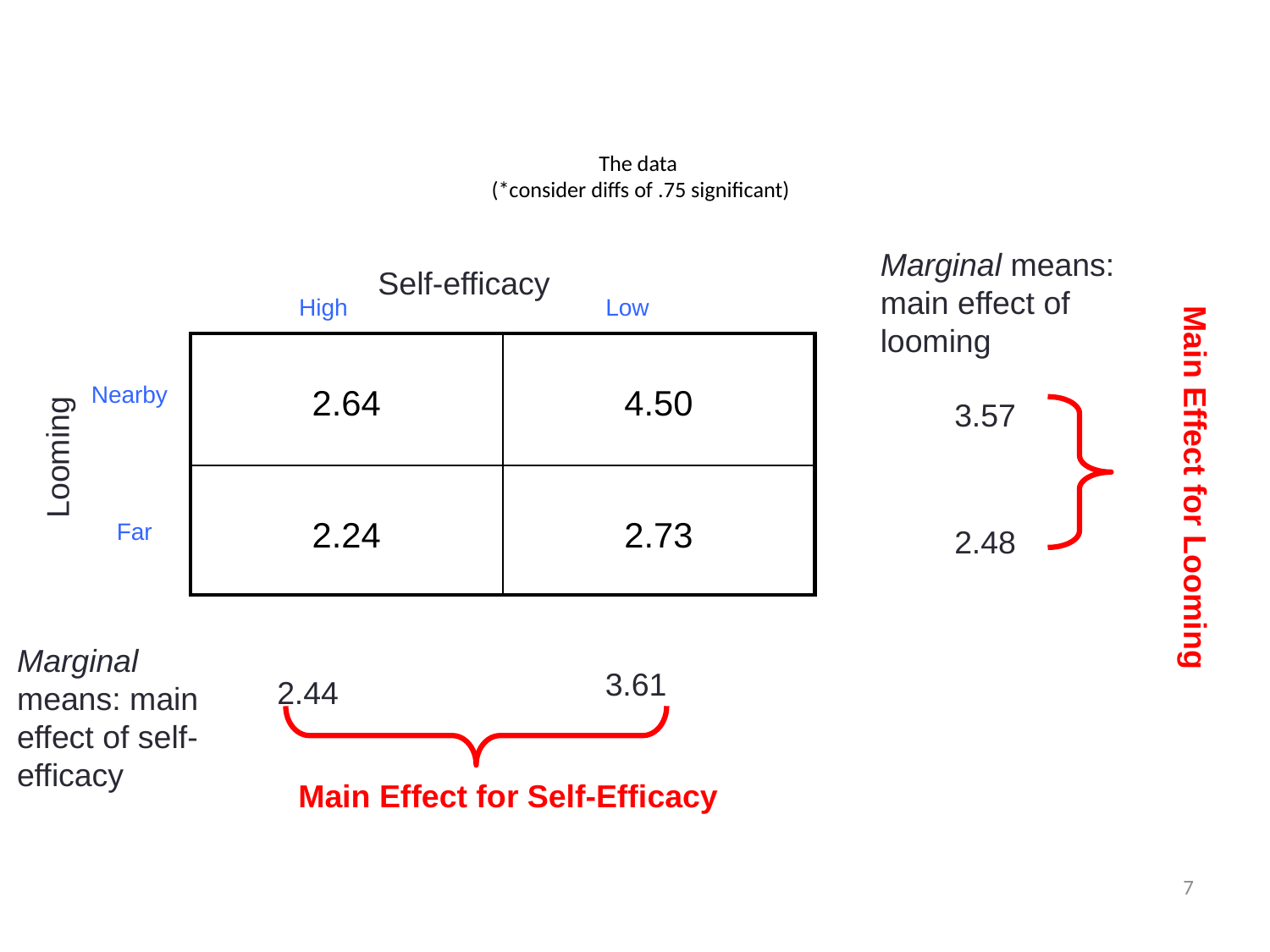

The data
(*consider diffs of .75 significant)
Marginal means: main effect of looming
Self-efficacy
High
Low
| 2.64 | 4.50 |
| --- | --- |
| 2.24 | 2.73 |
Nearby
3.57

Looming
Main Effect for Looming
Far
2.48

Marginal means: main effect of self-efficacy
3.61
2.44
Main Effect for Self-Efficacy
7